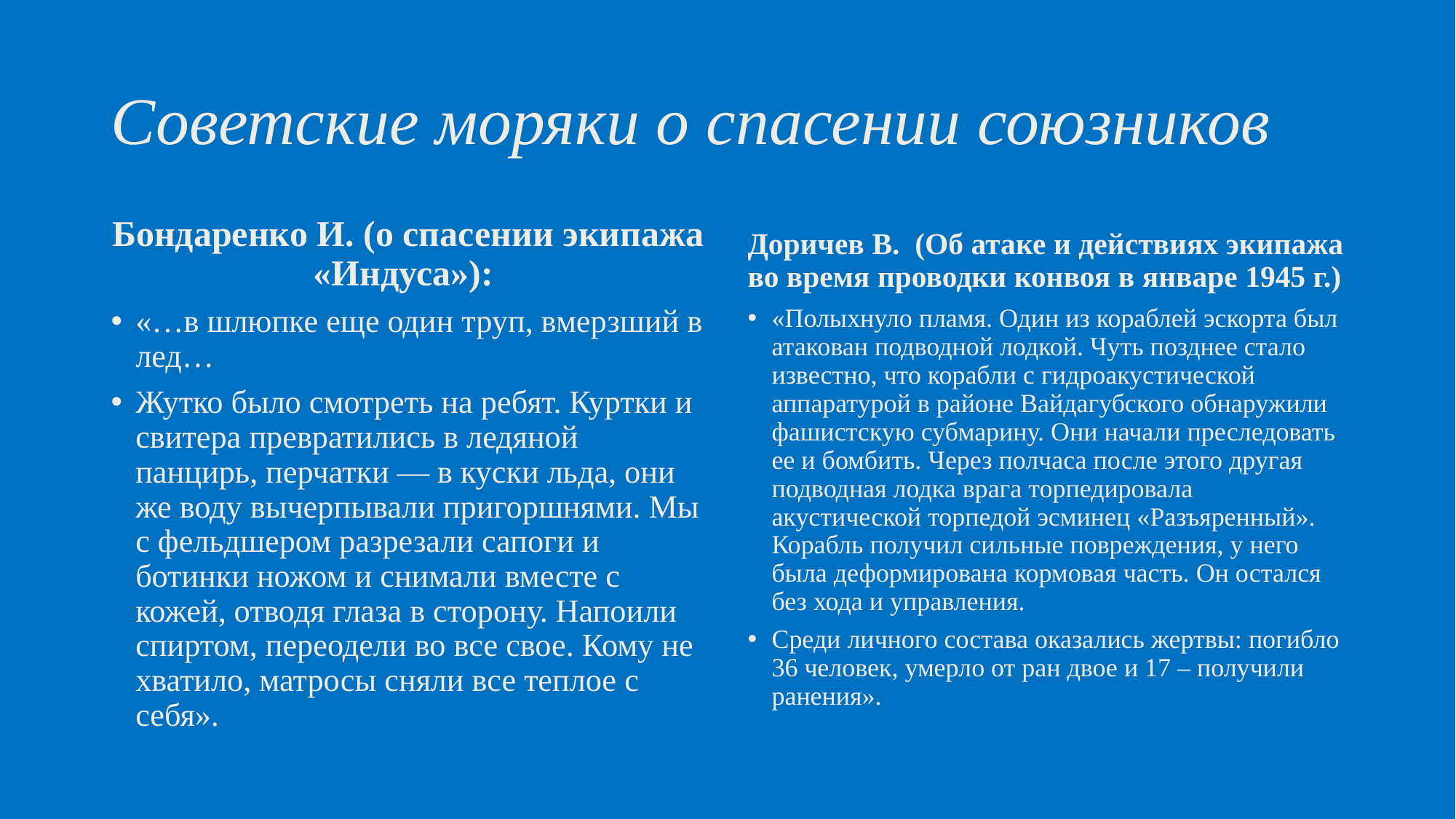

# Советские моряки о спасении союзников
Бондаренко И. (о спасении экипажа «Индуса»):
Доричев В.  (Об атаке и действиях экипажа во время проводки конвоя в январе 1945 г.)
«…в шлюпке еще один труп, вмерзший в лед…
Жутко было смотреть на ребят. Куртки и свитера превратились в ледяной панцирь, перчатки — в куски льда, они же воду вычерпывали пригоршнями. Мы с фельдшером разрезали сапоги и ботинки ножом и снимали вместе с кожей, отводя глаза в сторону. Напоили спиртом, переодели во все свое. Кому не хватило, матросы сняли все теплое с себя».
«Полыхнуло пламя. Один из кораблей эскорта был атакован подводной лодкой. Чуть позднее стало известно, что корабли с гидроакустической аппаратурой в районе Вайдагубского обнаружили фашистскую субмарину. Они начали преследовать ее и бомбить. Через полчаса после этого другая подводная лодка врага торпедировала акустической торпедой эсминец «Разъяренный». Корабль получил сильные повреждения, у него была деформирована кормовая часть. Он остался без хода и управления.
Среди личного состава оказались жертвы: погибло 36 человек, умерло от ран двое и 17 – получили ранения».